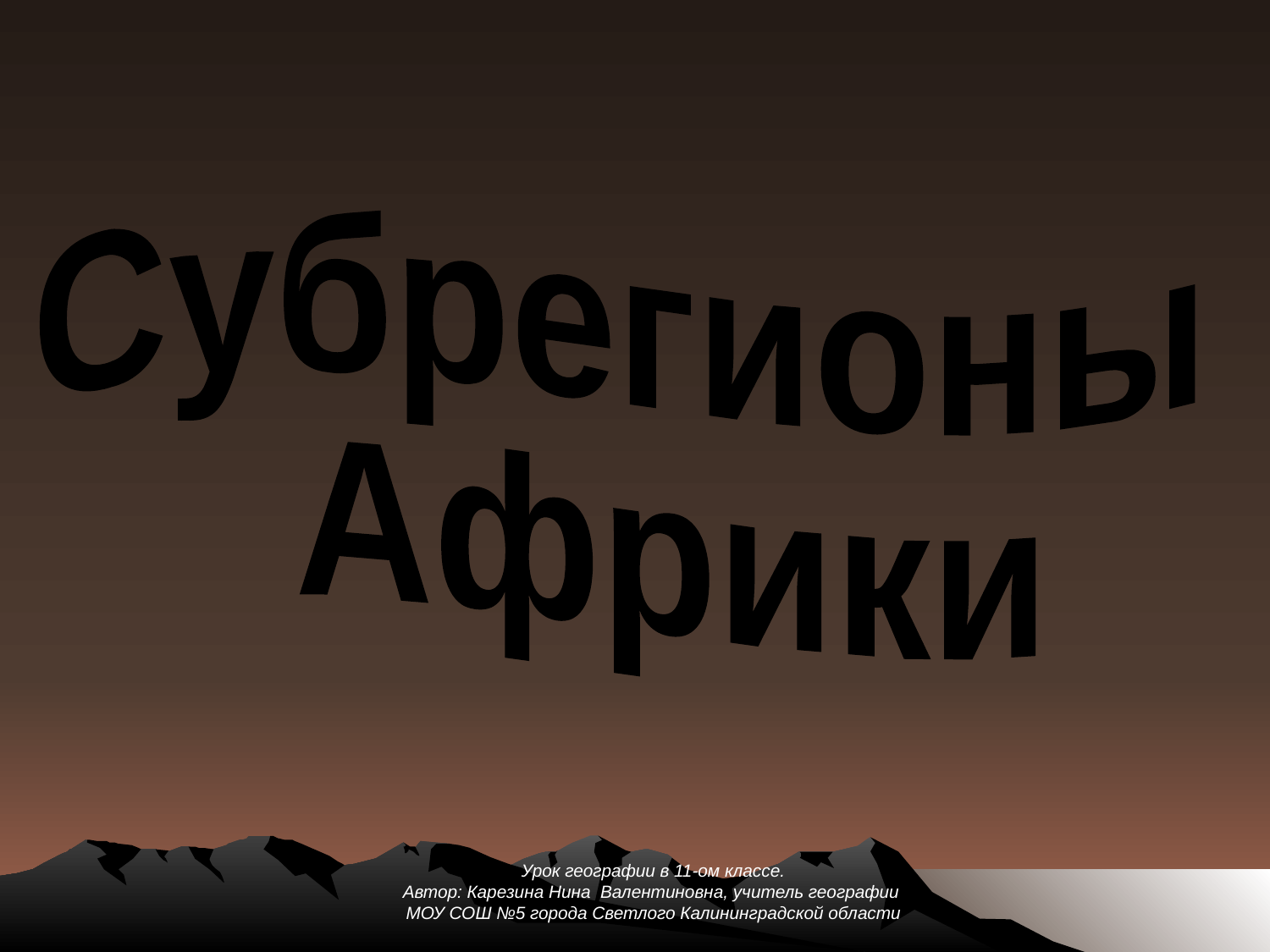

Субрегионы
 Африки
Урок географии в 11-ом классе.
Автор: Карезина Нина  Валентиновна, учитель географии
МОУ СОШ №5 города Светлого Калининградской области